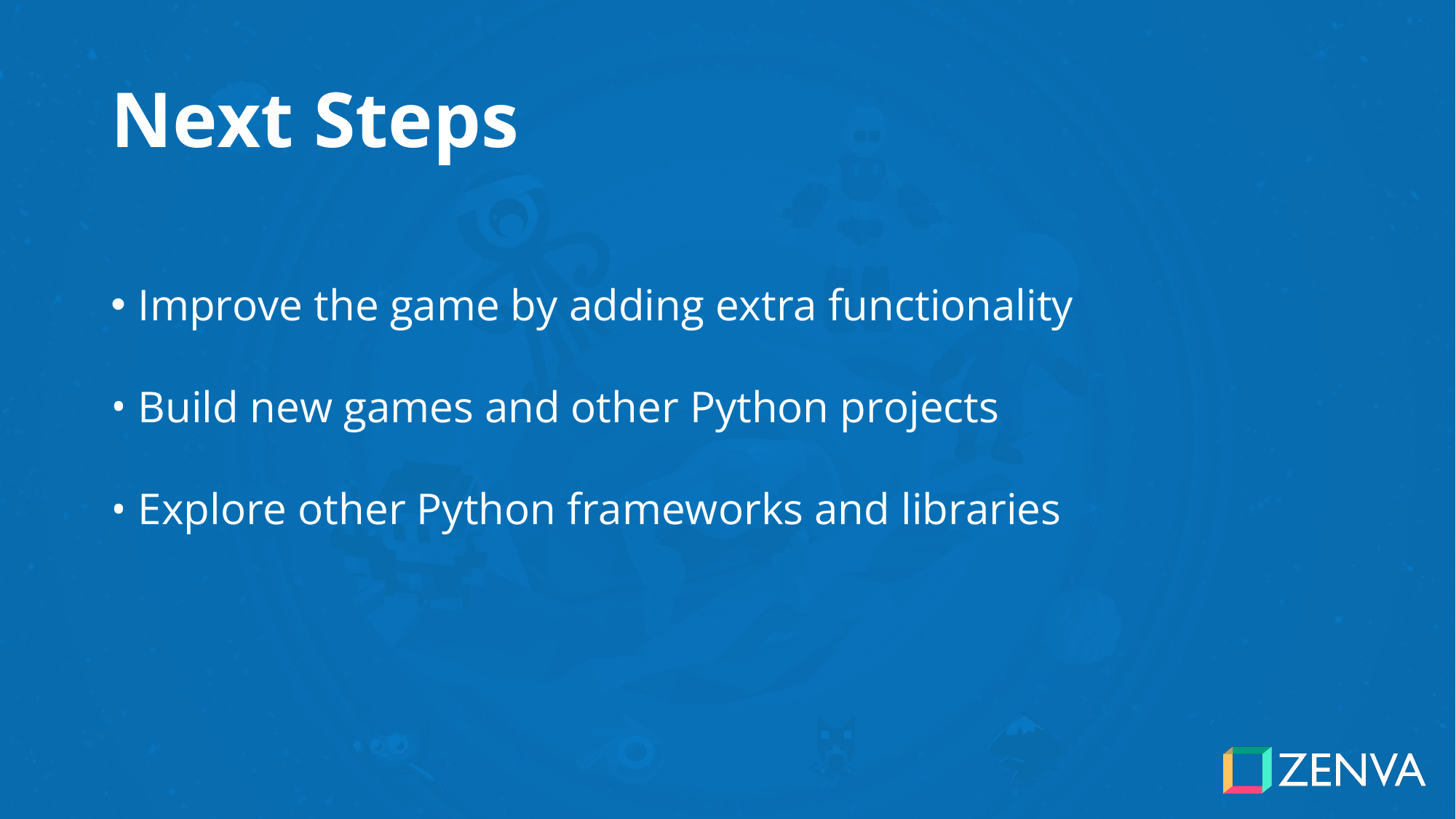

# Next Steps
Improve the game by adding extra functionality
Build new games and other Python projects
Explore other Python frameworks and libraries